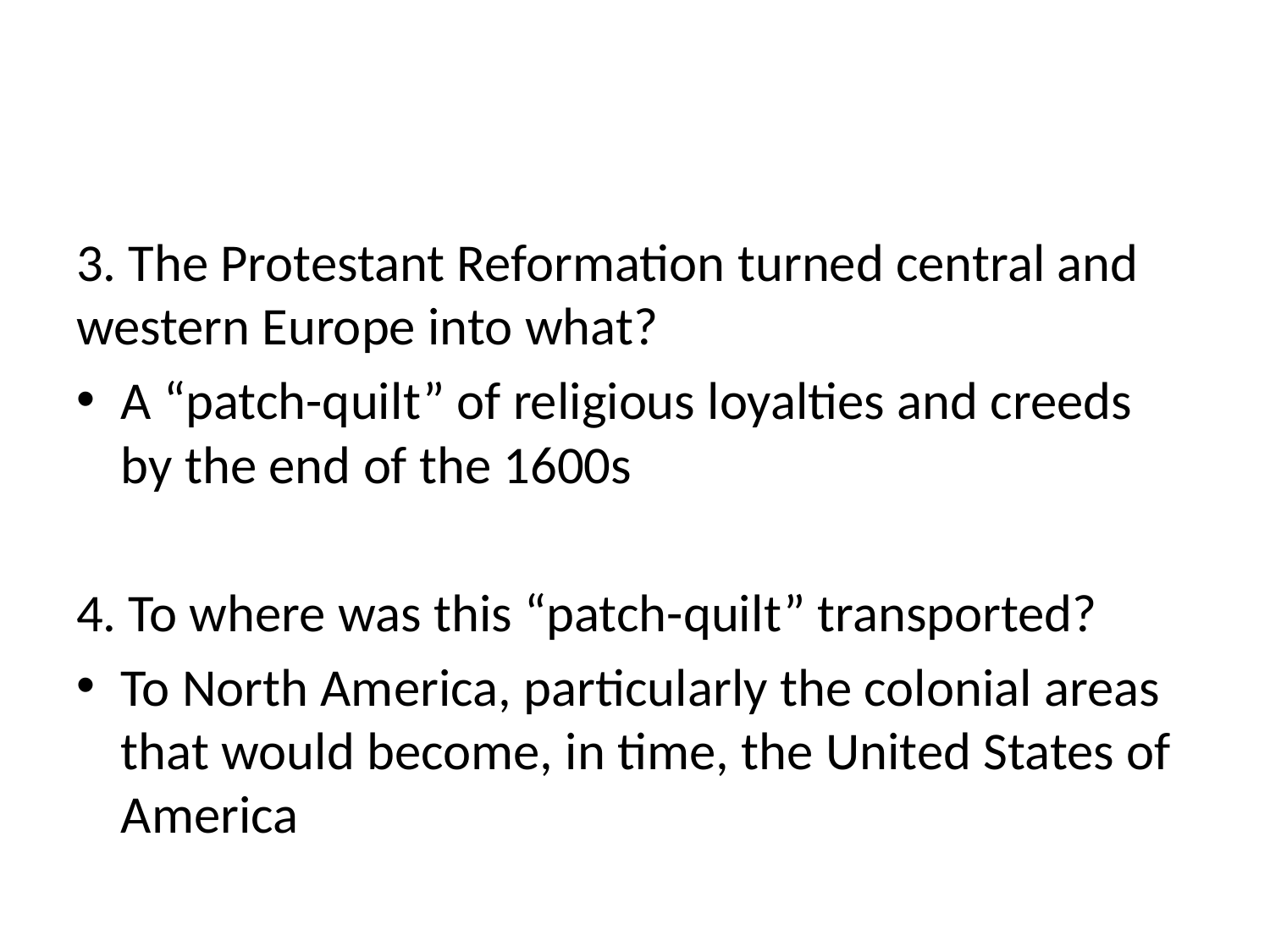

#
3. The Protestant Reformation turned central and western Europe into what?
A “patch-quilt” of religious loyalties and creeds by the end of the 1600s

4. To where was this “patch-quilt” transported?
To North America, particularly the colonial areas that would become, in time, the United States of America